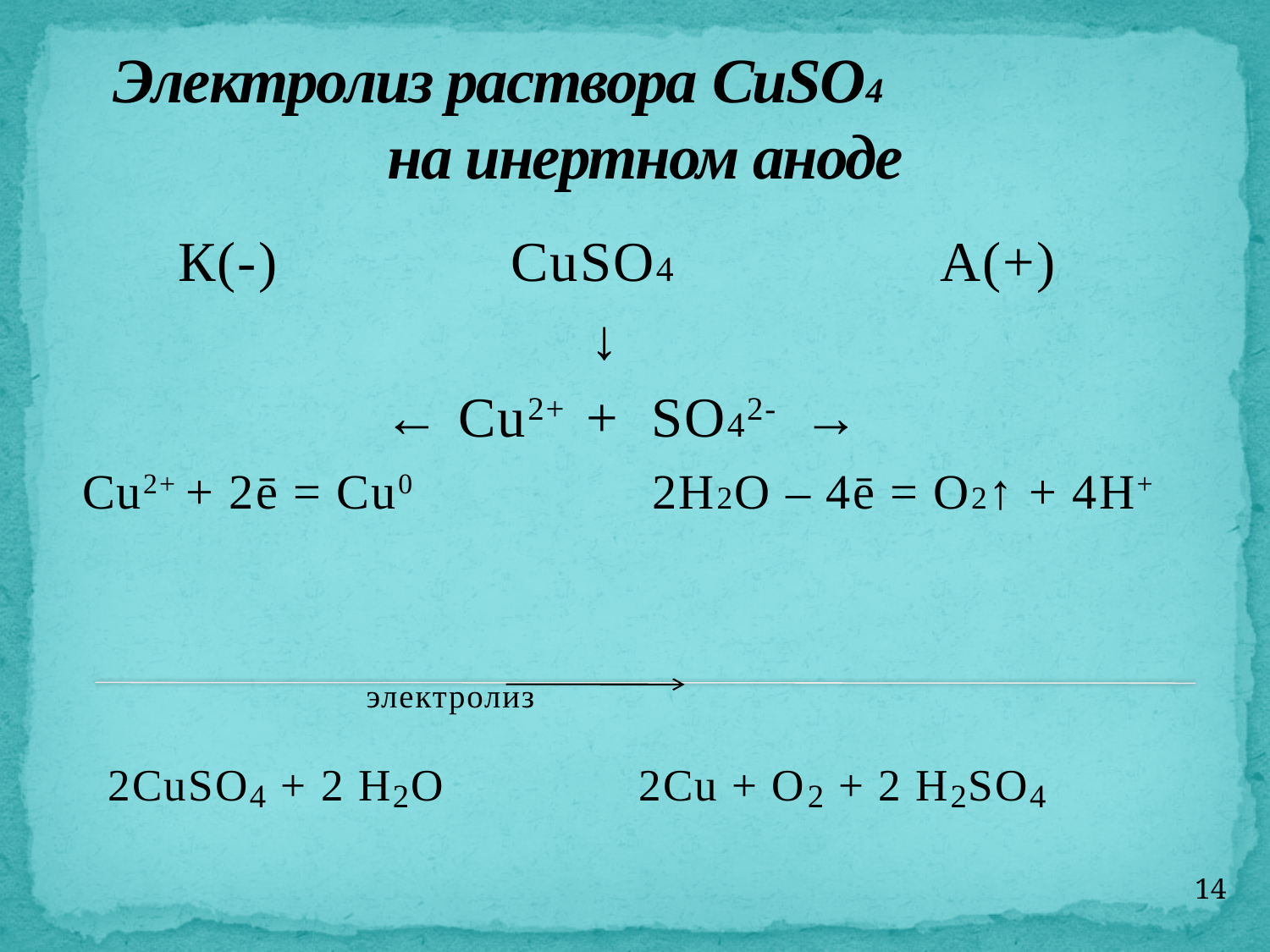

# Электролиз раствора CuSO4                                          на инертном аноде
      К(-)		   CuSO4		      А(+)
				↓
		   ← Cu2+  +  SO42-  →
Cu2+ + 2ē = Cu0                 2H2O – 4ē = O2↑ + 4H+

            		   электролиз
  2CuSO4 + 2 H2O               2Cu + O2 + 2 H2SO4

14